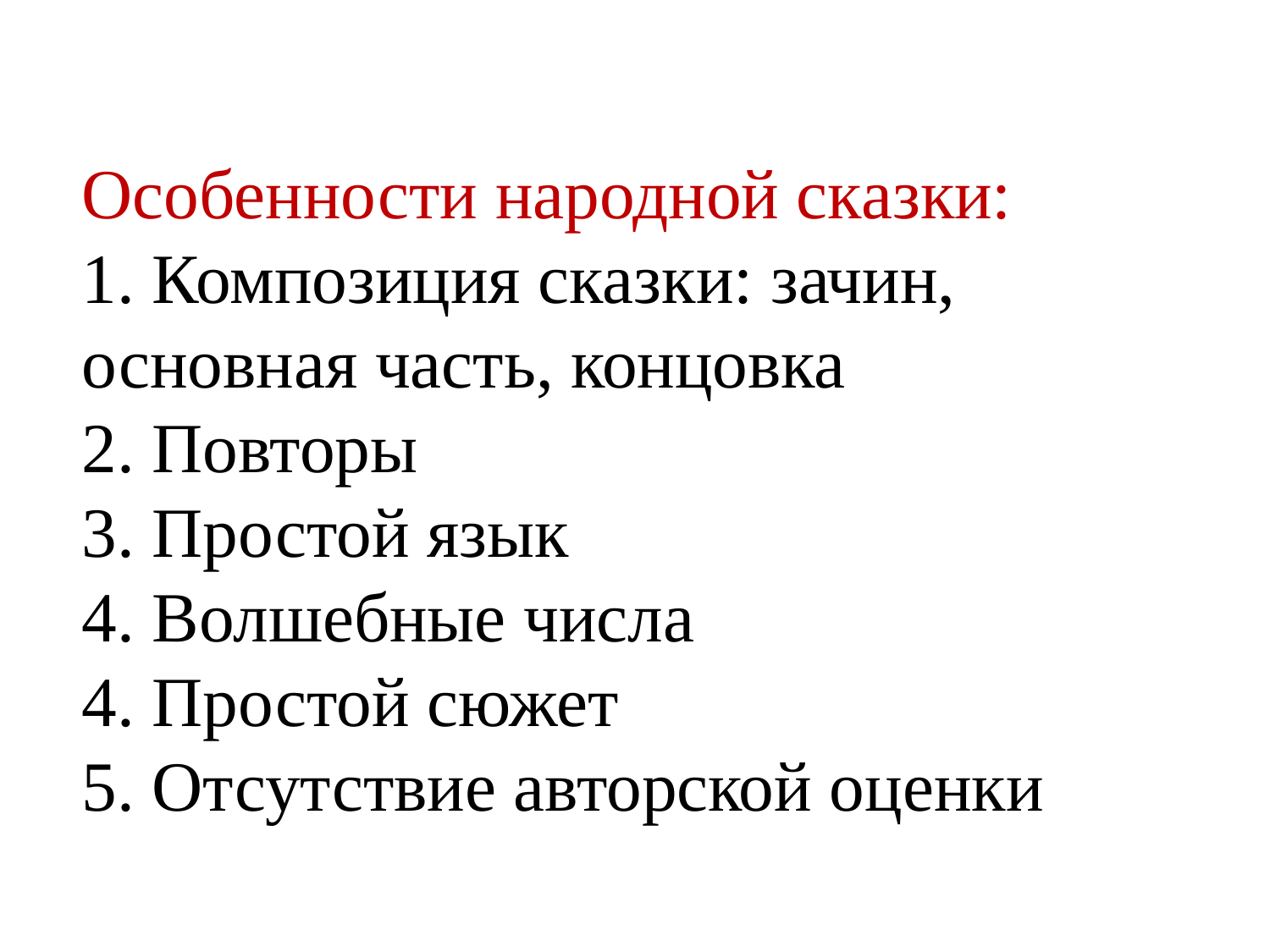

Особенности народной сказки:
1. Композиция сказки: зачин, основная часть, концовка
2. Повторы
3. Простой язык
4. Волшебные числа
4. Простой сюжет
5. Отсутствие авторской оценки